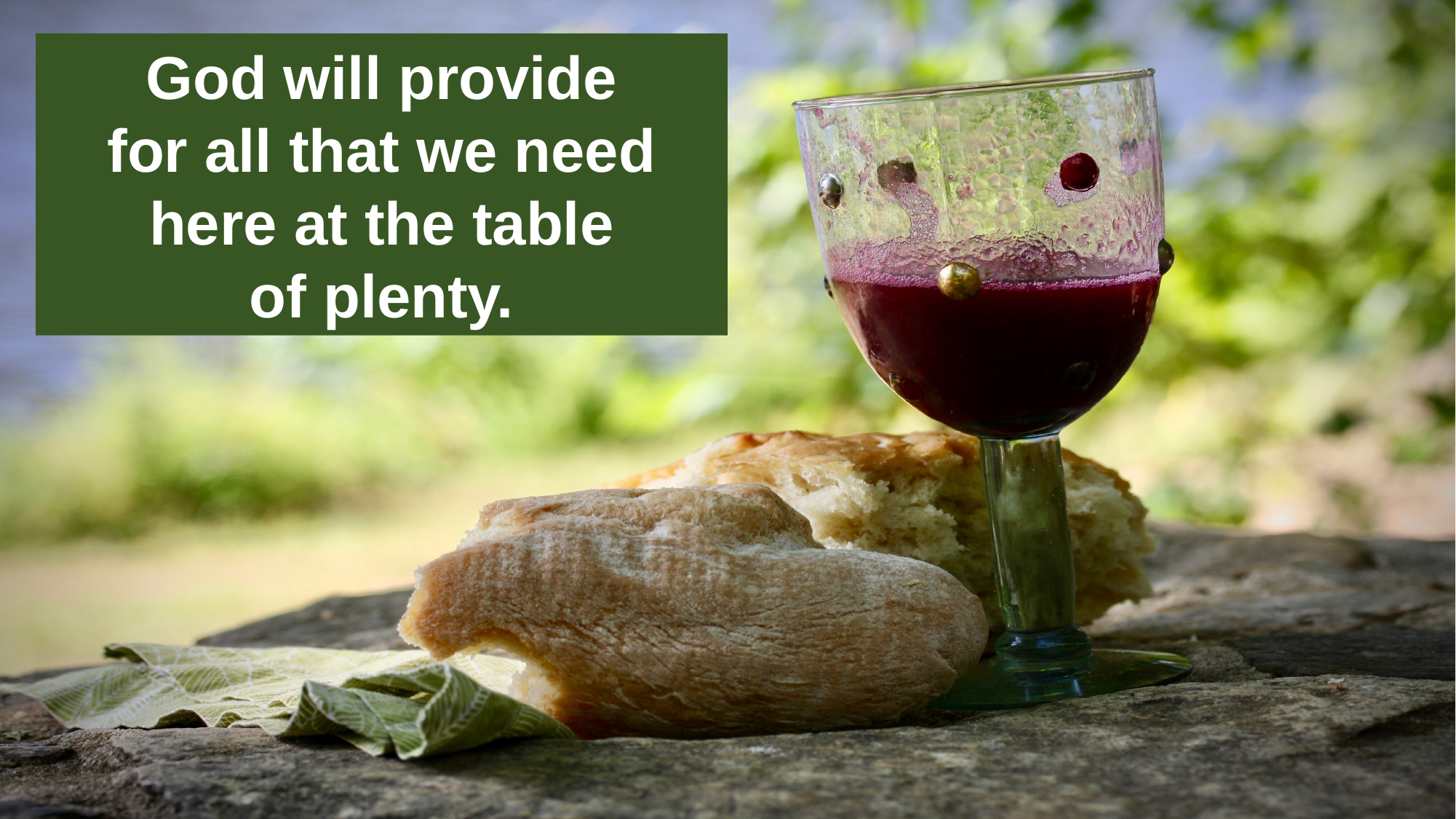

God will provide
for all that we need
here at the table
of plenty.